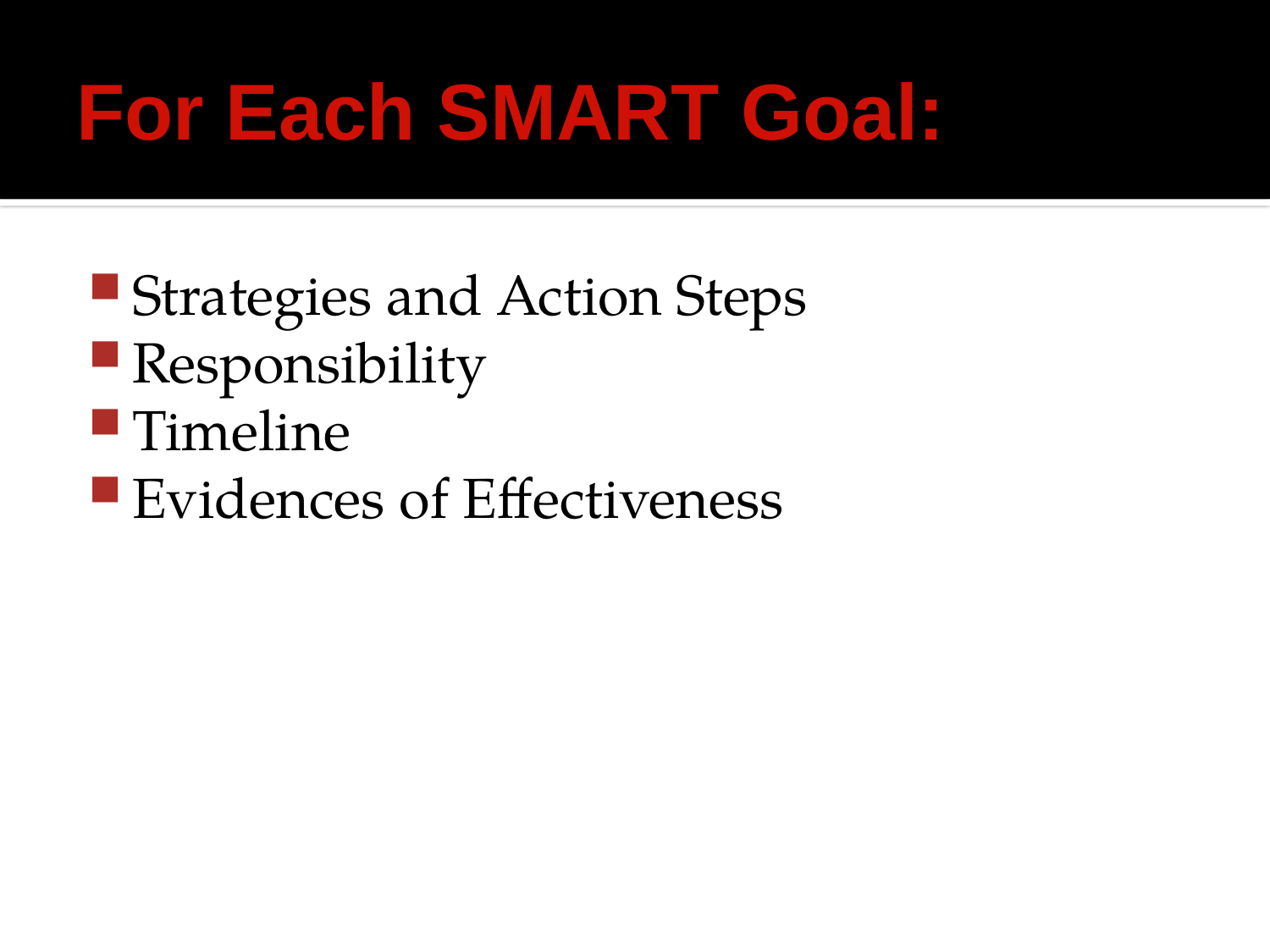

# For Each SMART Goal:
Strategies and Action Steps
Responsibility
Timeline
Evidences of Effectiveness